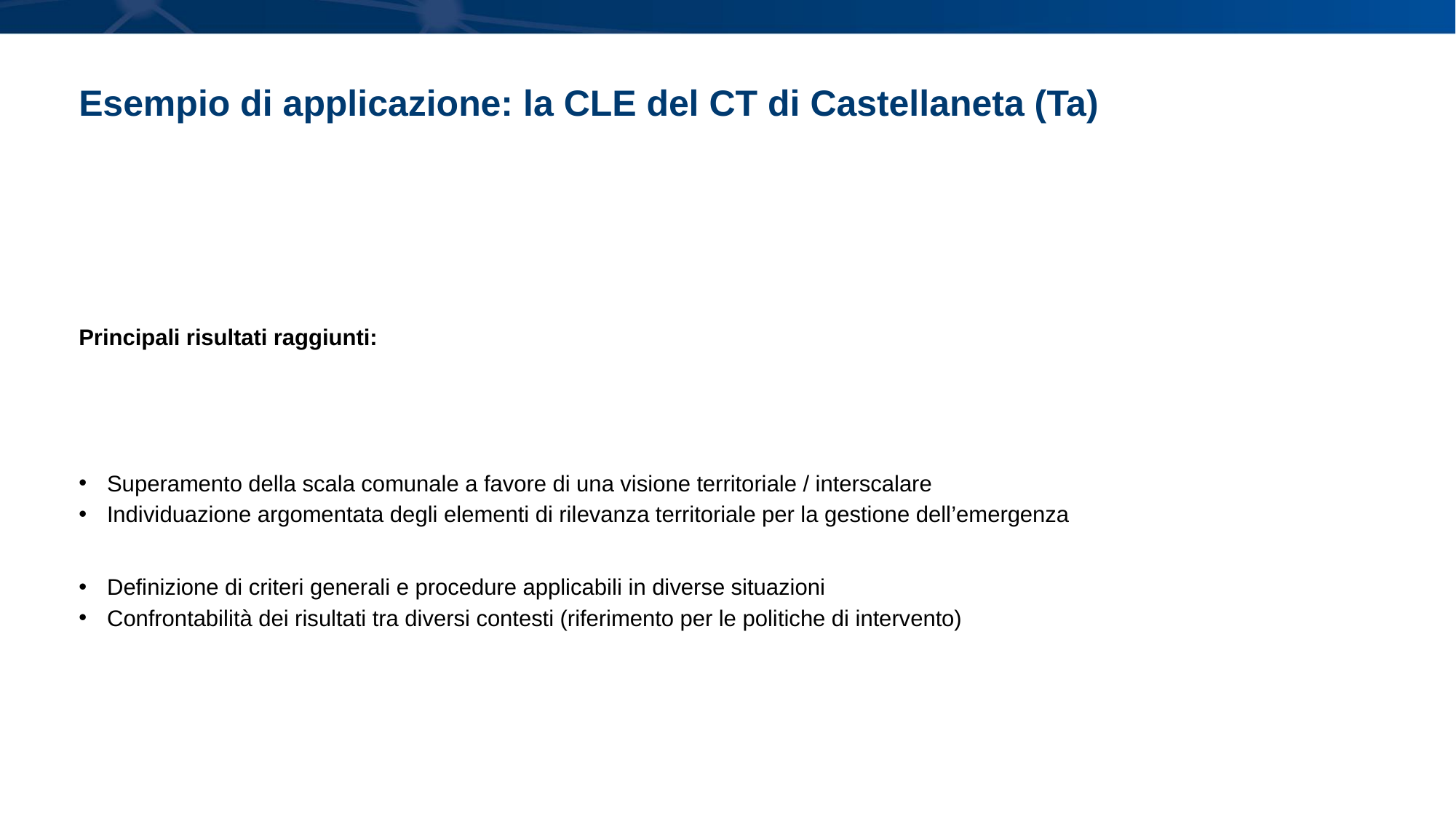

Esempio di applicazione: la CLE del CT di Castellaneta (Ta)
Principali risultati raggiunti:

Superamento della scala comunale a favore di una visione territoriale / interscalare
Individuazione argomentata degli elementi di rilevanza territoriale per la gestione dell’emergenza

Definizione di criteri generali e procedure applicabili in diverse situazioni
Confrontabilità dei risultati tra diversi contesti (riferimento per le politiche di intervento)